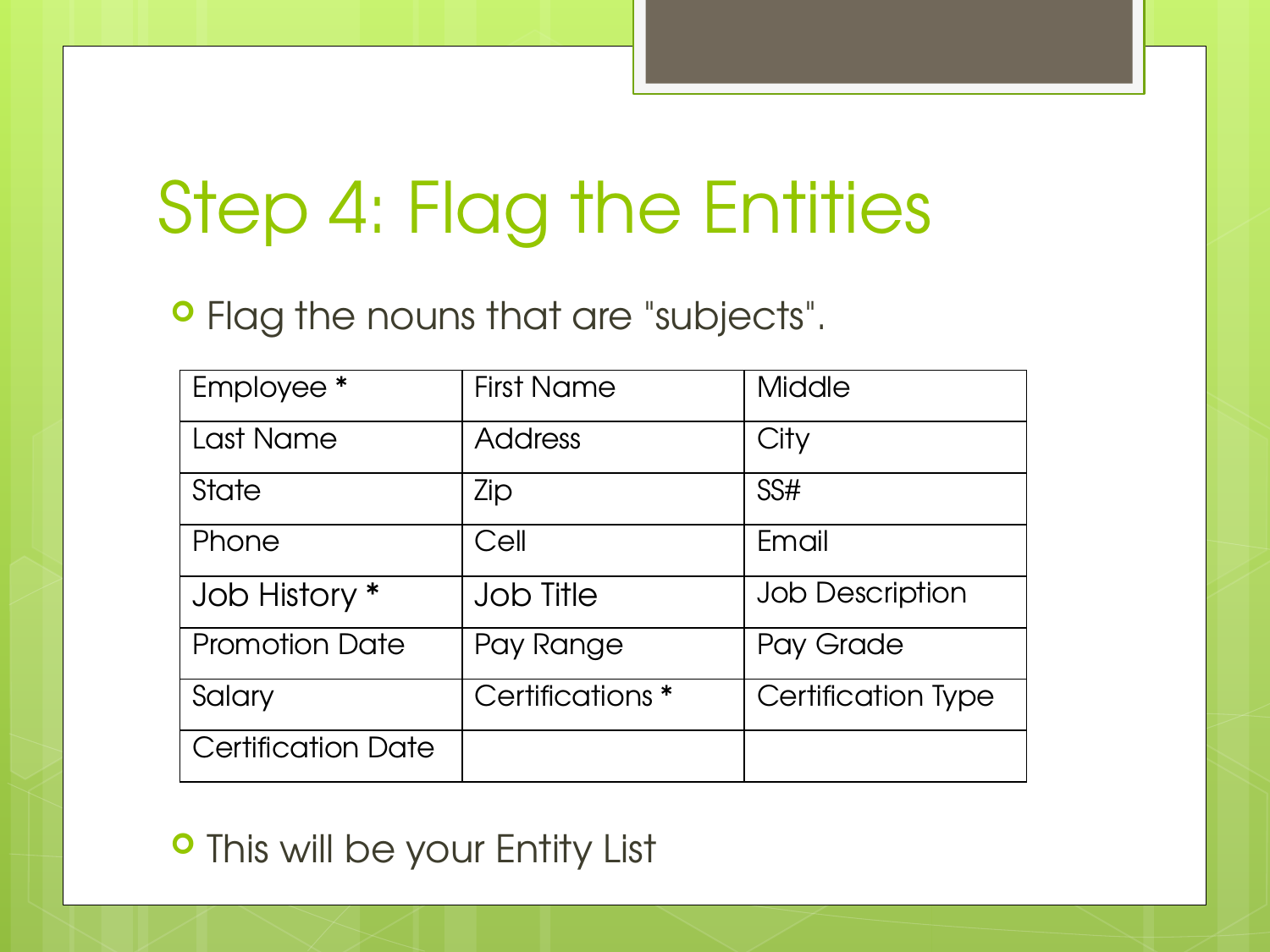

# Step 4: Flag the Entities
Flag the nouns that are "subjects".

This will be your Entity List

| Employee \* | First Name | Middle |
| --- | --- | --- |
| Last Name | Address | City |
| State | Zip | SS# |
| Phone | Cell | Email |
| Job History \* | Job Title | Job Description |
| Promotion Date | Pay Range | Pay Grade |
| Salary | Certifications \* | Certification Type |
| Certification Date |  |  |